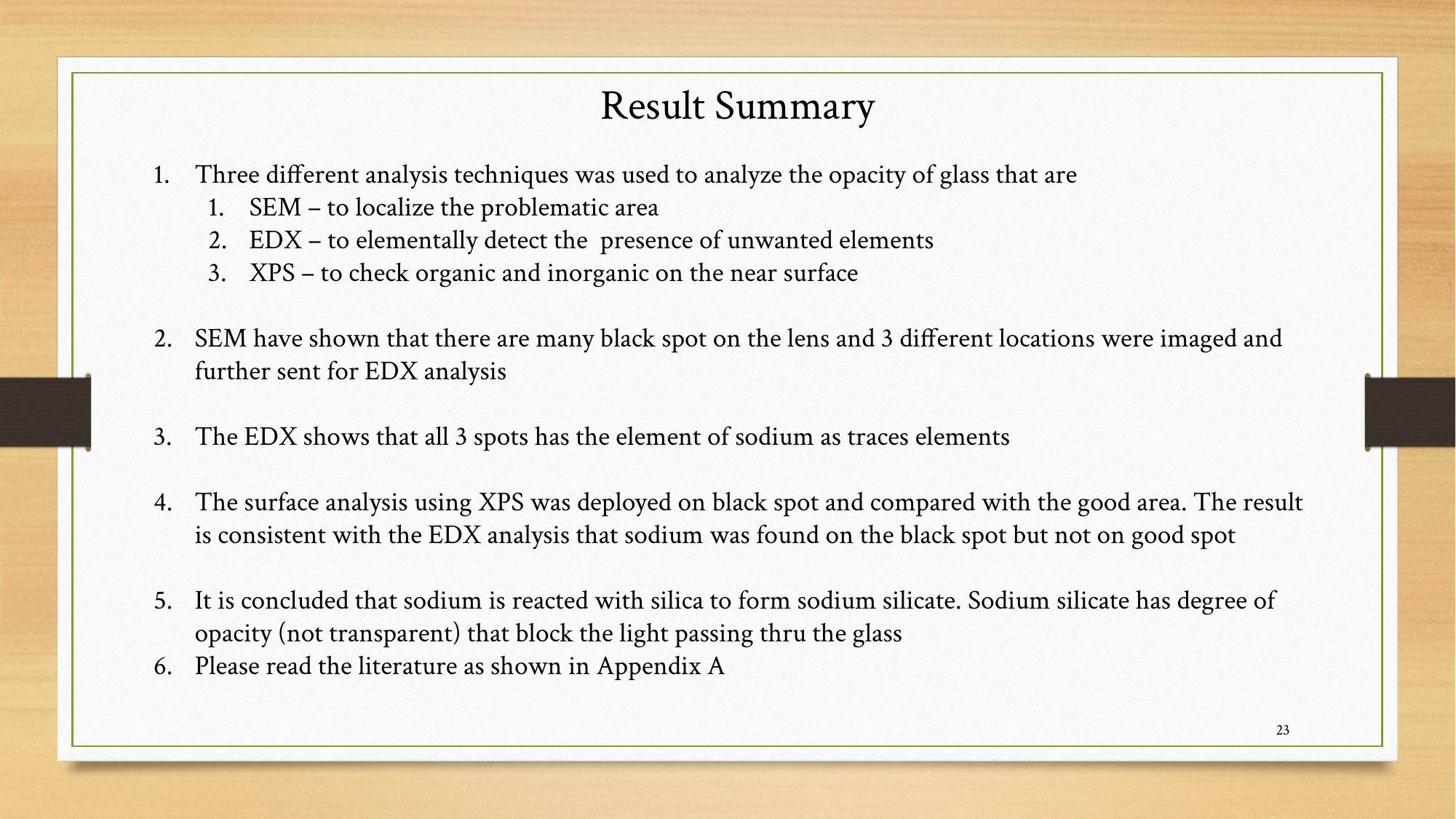

Result Summary
Three different analysis techniques was used to analyze the opacity of glass that are
SEM – to localize the problematic area
EDX – to elementally detect the  presence of unwanted elements
XPS – to check organic and inorganic on the near surface

SEM have shown that there are many black spot on the lens and 3 different locations were imaged and further sent for EDX analysis

The EDX shows that all 3 spots has the element of sodium as traces elements

The surface analysis using XPS was deployed on black spot and compared with the good area. The result is consistent with the EDX analysis that sodium was found on the black spot but not on good spot

It is concluded that sodium is reacted with silica to form sodium silicate. Sodium silicate has degree of opacity (not transparent) that block the light passing thru the glass
Please read the literature as shown in Appendix A
23